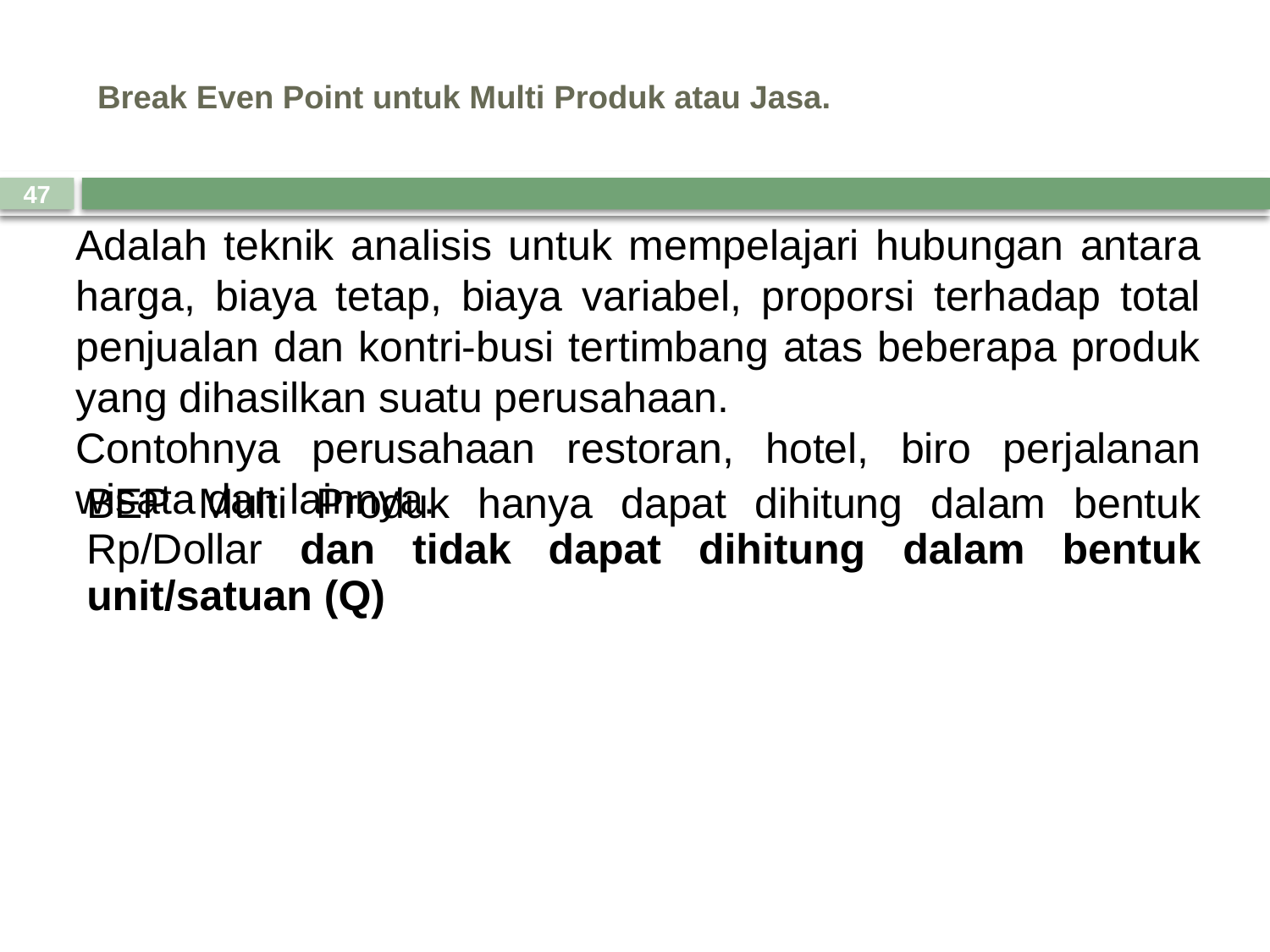

# Break Even Point untuk Multi Produk atau Jasa.
Adalah teknik analisis untuk mempelajari hubungan antara harga, biaya tetap, biaya variabel, proporsi terhadap total penjualan dan kontri-busi tertimbang atas beberapa produk yang dihasilkan suatu perusahaan.
Contohnya perusahaan restoran, hotel, biro perjalanan wisata dan lainnya.
BEP Multi Produk hanya dapat dihitung dalam bentuk Rp/Dollar dan tidak dapat dihitung dalam bentuk unit/satuan (Q)
47